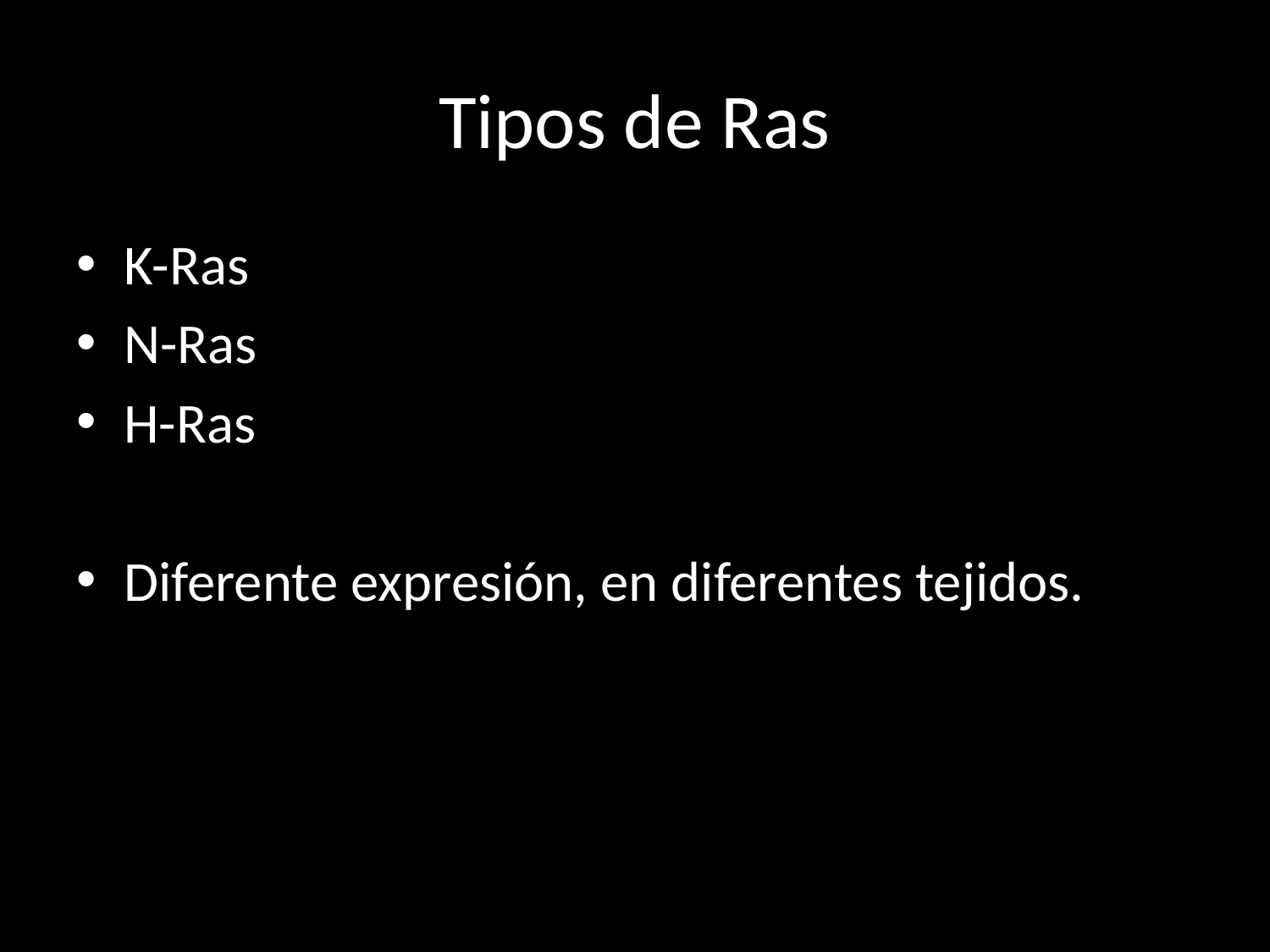

# Tipos de Ras
K-Ras
N-Ras
H-Ras

Diferente expresión, en diferentes tejidos.